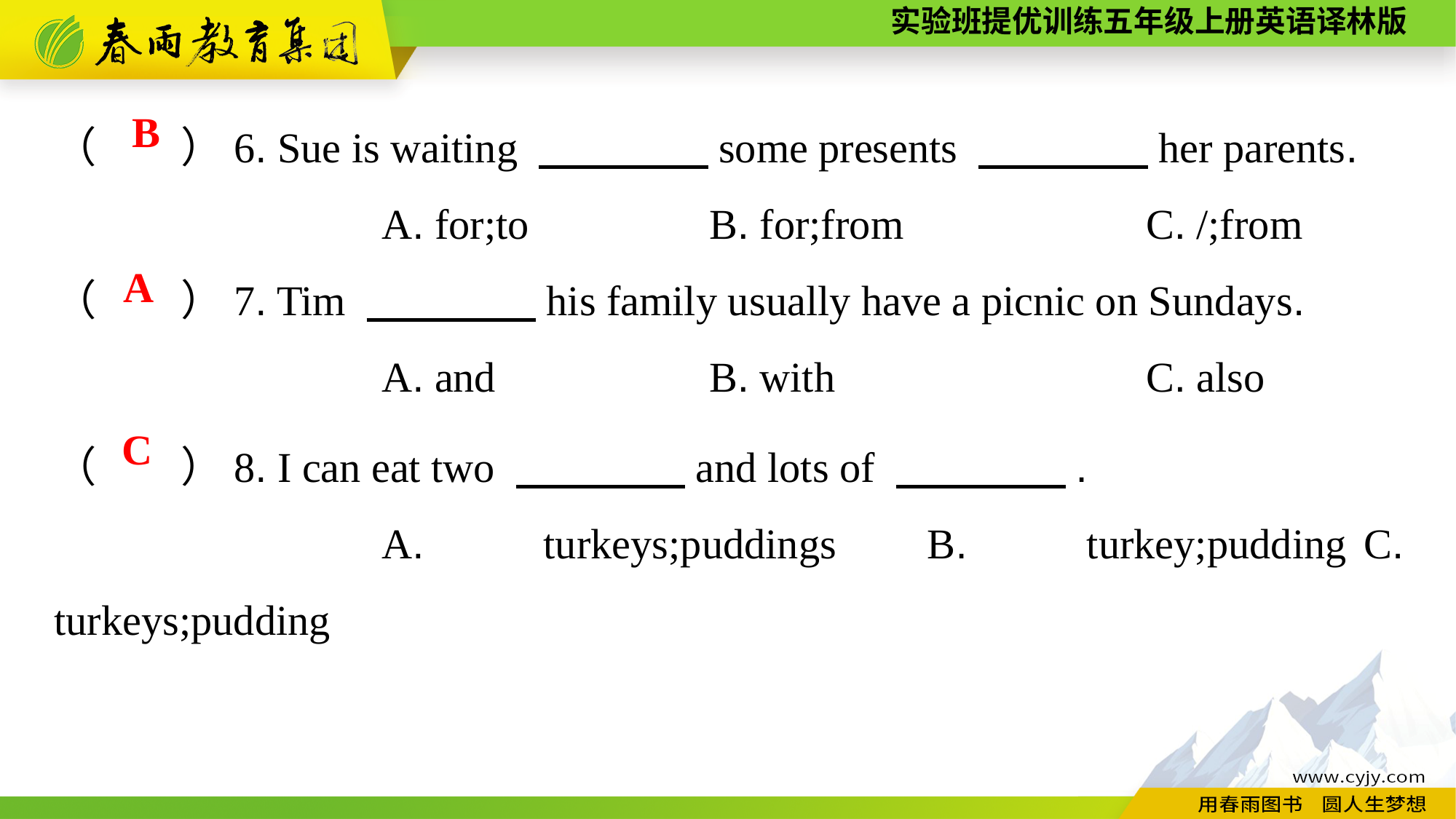

（　　）6. Sue is waiting 　　　　some presents 　　　　her parents.
			A. for;to		B. for;from			C. /;from
（　　）7. Tim 　　　　his family usually have a picnic on Sundays.
			A. and		B. with			C. also
B
A
（　　）8. I can eat two 　　　　and lots of 　　　　.
			A. turkeys;puddings	B. turkey;pudding	C. turkeys;pudding
C